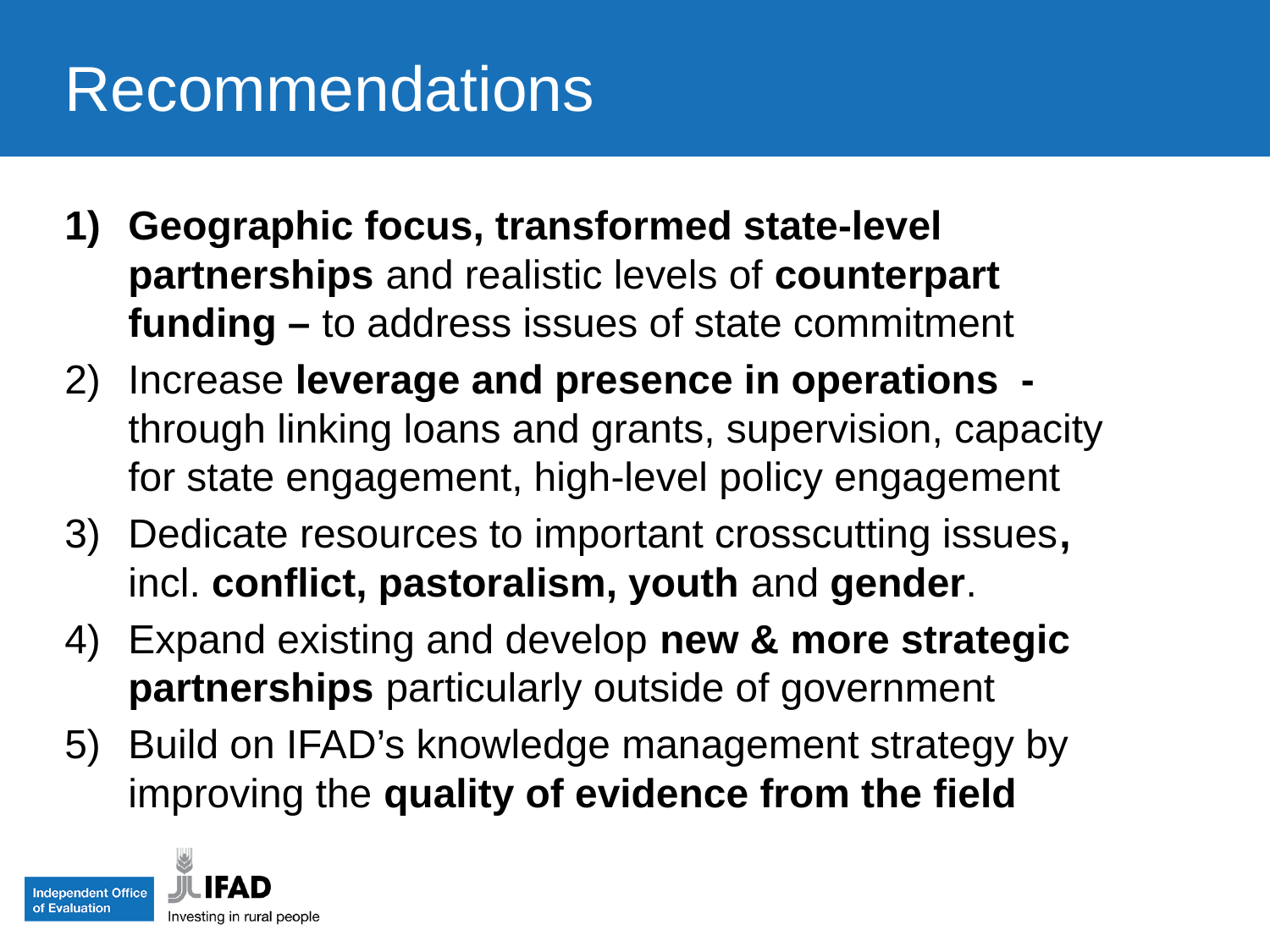

Recommendations
Geographic focus, transformed state-level partnerships and realistic levels of counterpart funding – to address issues of state commitment
Increase leverage and presence in operations  -  through linking loans and grants, supervision, capacity for state engagement, high-level policy engagement
Dedicate resources to important crosscutting issues, incl. conflict, pastoralism, youth and gender.
Expand existing and develop new & more strategic partnerships particularly outside of government
Build on IFAD’s knowledge management strategy by improving the quality of evidence from the field